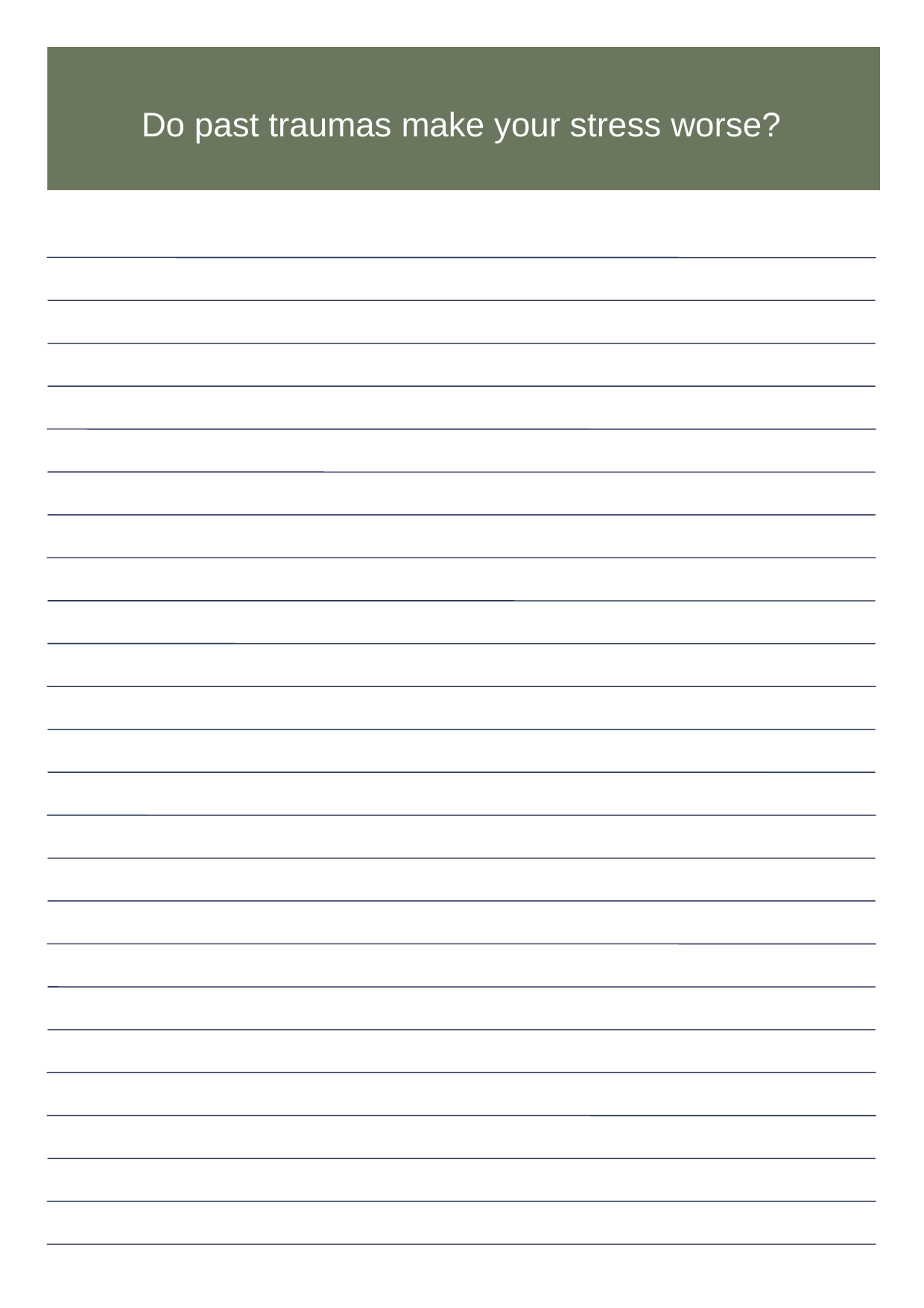

Do past traumas make your stress worse?